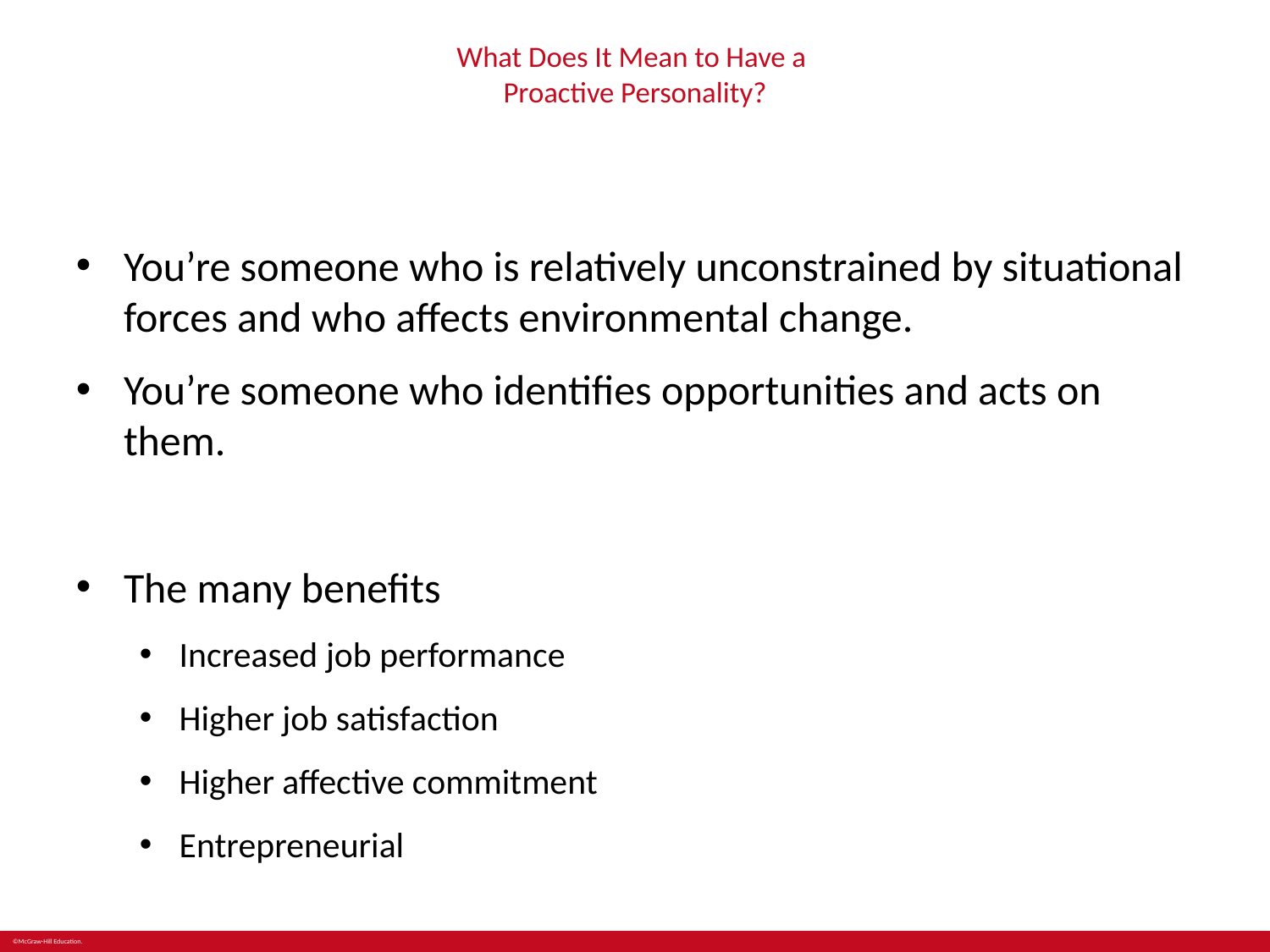

# What Does It Mean to Have a Proactive Personality?
You’re someone who is relatively unconstrained by situational forces and who affects environmental change.
You’re someone who identifies opportunities and acts on them.

The many benefits
Increased job performance
Higher job satisfaction
Higher affective commitment
Entrepreneurial